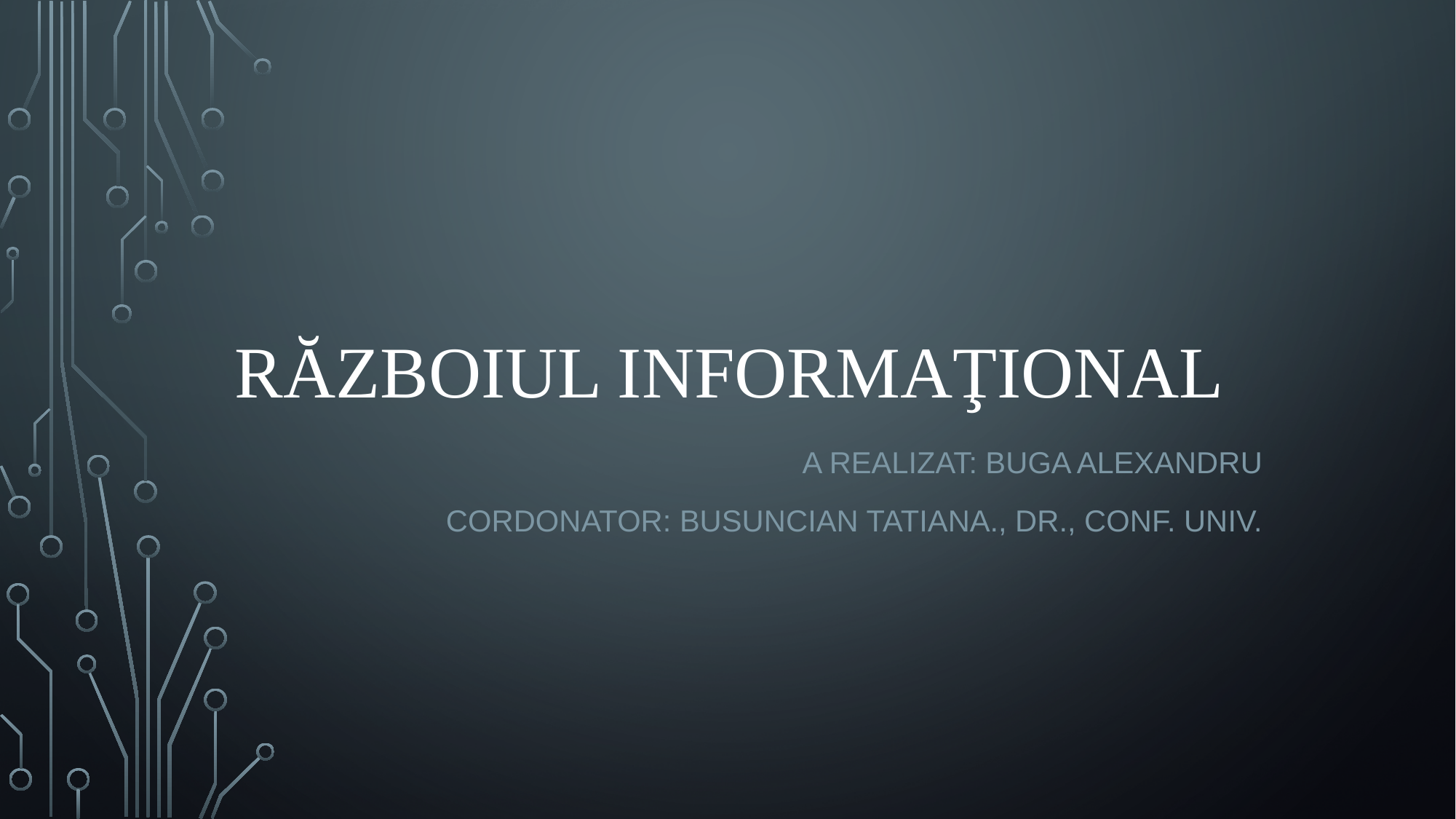

# RĂZBOIUL INFORMAŢIONAL
A realizat: buga alexandru
Cordonator: BUSUNCIAN Tatiana., Dr., Conf. Univ.